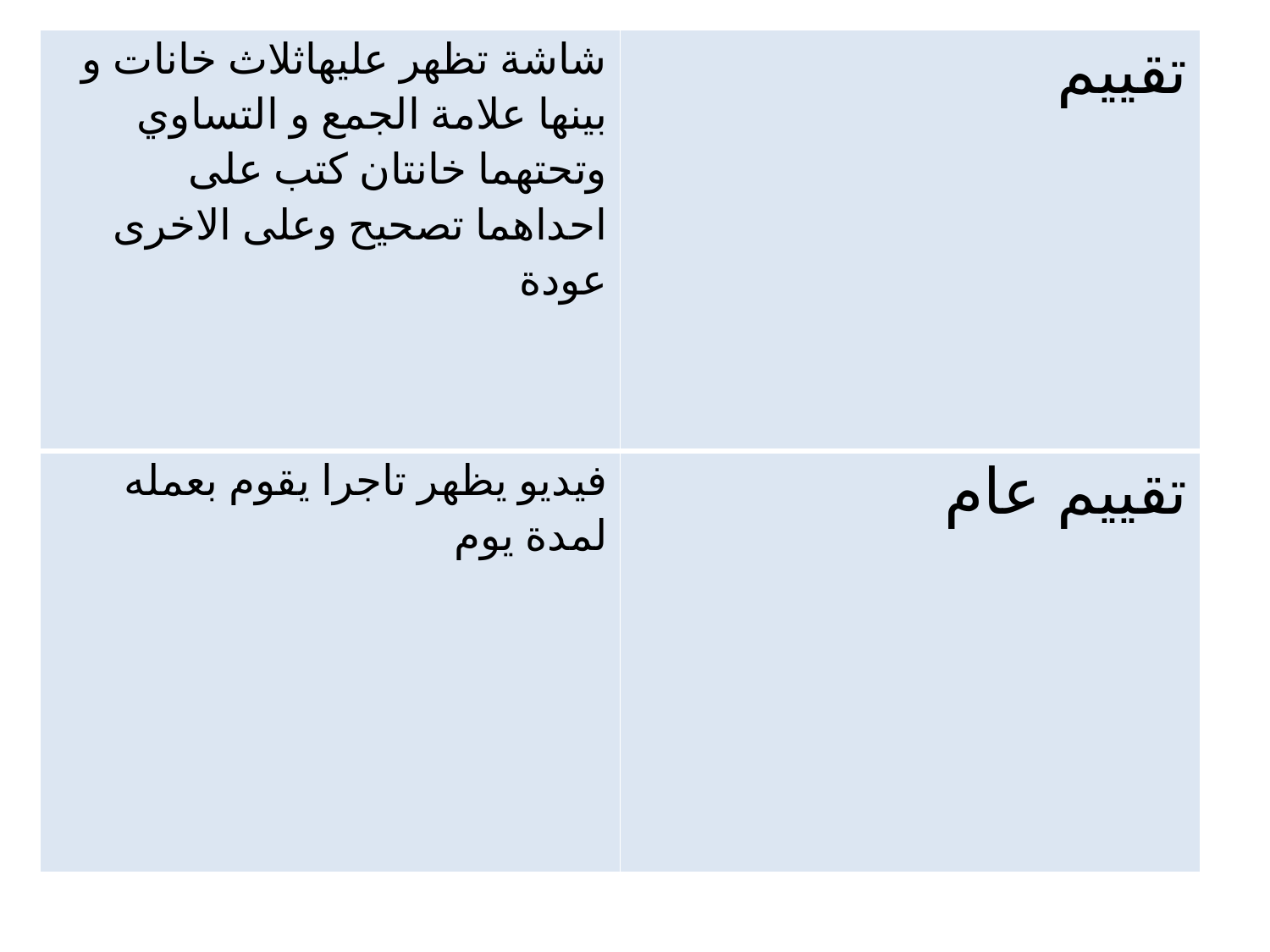

| شاشة تظهر عليهاثلاث خانات و بينها علامة الجمع و التساوي وتحتهما خانتان كتب على احداهما تصحيح وعلى الاخرى عودة | تقييم |
| --- | --- |
| فيديو يظهر تاجرا يقوم بعمله لمدة يوم | تقييم عام |